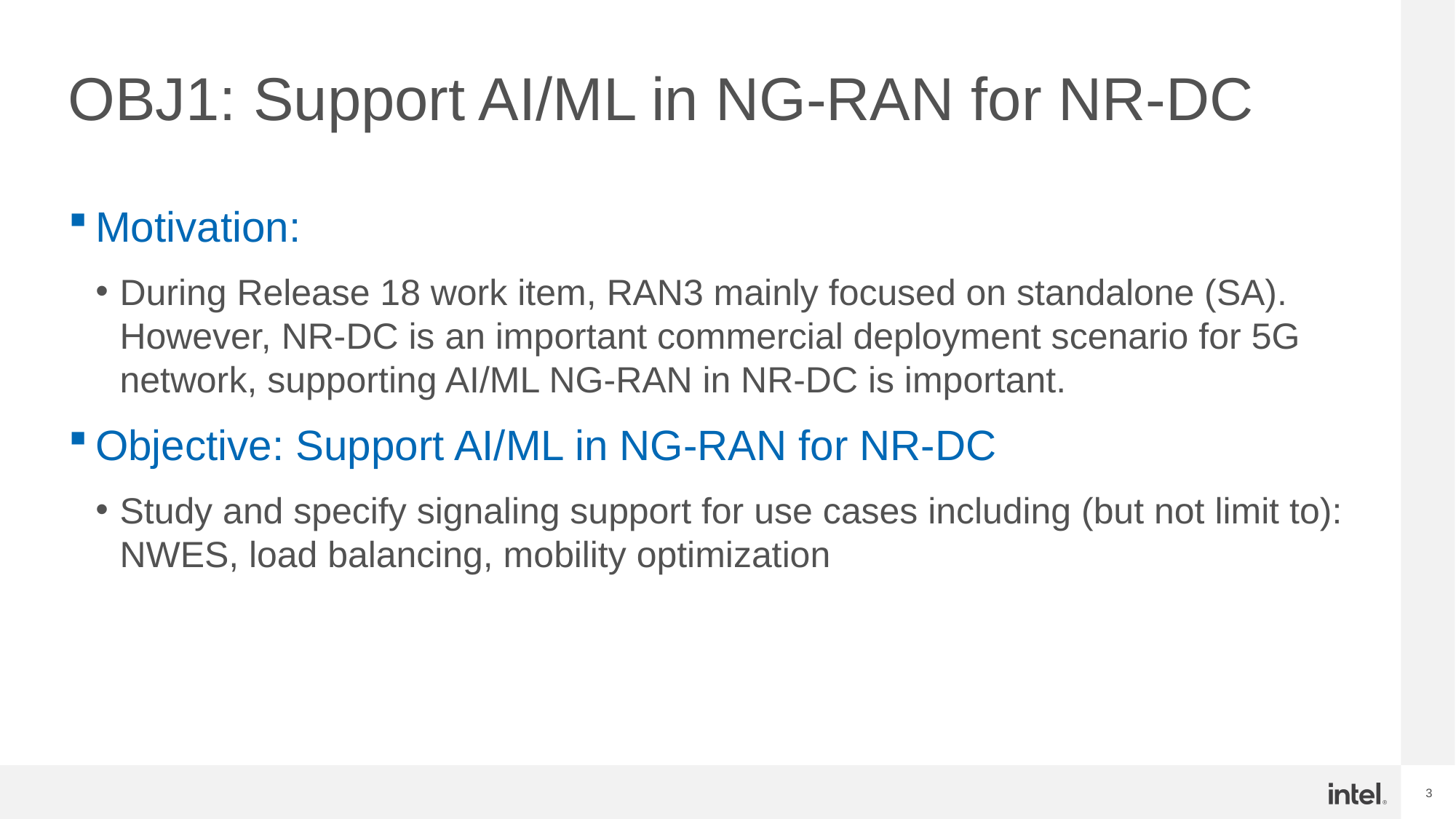

# OBJ1: Support AI/ML in NG-RAN for NR-DC
Motivation:
During Release 18 work item, RAN3 mainly focused on standalone (SA). However, NR-DC is an important commercial deployment scenario for 5G network, supporting AI/ML NG-RAN in NR-DC is important.
Objective: Support AI/ML in NG-RAN for NR-DC
Study and specify signaling support for use cases including (but not limit to): NWES, load balancing, mobility optimization